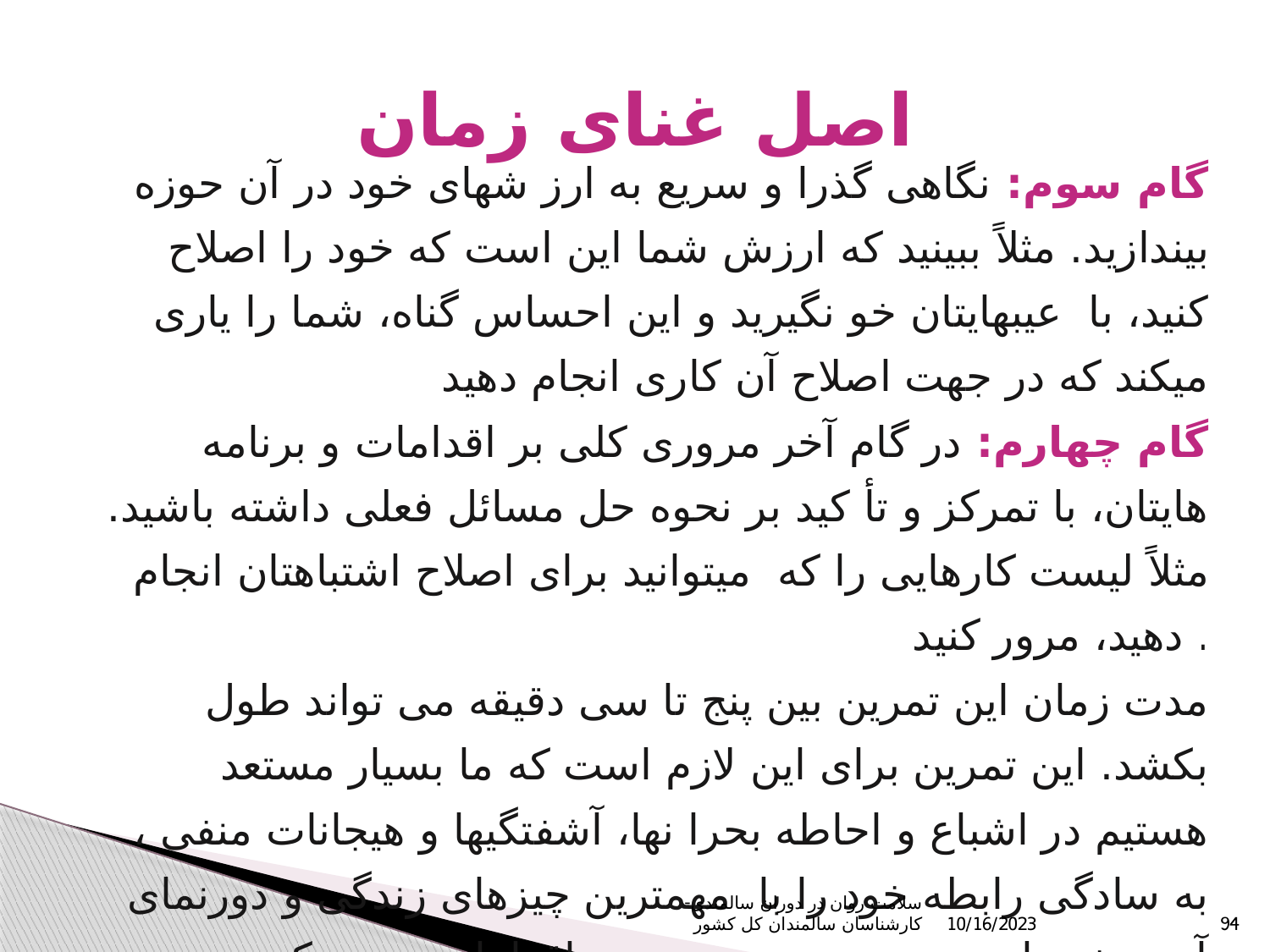

# اصل غنای زمان
گام سوم: نگاهی گذرا و سریع به ارز شهای خود در آن حوزه بیندازید. مثلاً ببینید که ارزش شما این است که خود را اصلاح کنید، با  عیبهایتان خو نگیرید و این احساس گناه، شما را یاری  میکند که در جهت اصلاح آن کاری انجام دهید
گام چهارم: در گام آخر مروری کلی بر اقدامات و برنامه هایتان، با تمرکز و تأ کید بر نحوه حل مسائل فعلی داشته باشید. مثلاً لیست کارهایی را که  میتوانید برای اصلاح اشتباهتان انجام دهید، مرور کنید .
مدت زمان این تمرین بین پنج تا سی دقیقه می تواند طول بکشد. این تمرین برای این لازم است که ما بسیار مستعد هستیم در اشباع و احاطه بحرا نها، آشفتگیها و هیجانات منفی ، به سادگی رابطه خود را با  مهمترین چیزهای زندگی و دورنمای آینده خود از دست بدهیم و دست به اقداماتی بزنیم که در درازمدت، برایمان بسیار نامطلوب و ناخوشایند خواهند بود.
سلامت روان در دوران سالمندی- کارشناسان سالمندان کل کشور
10/16/2023
94